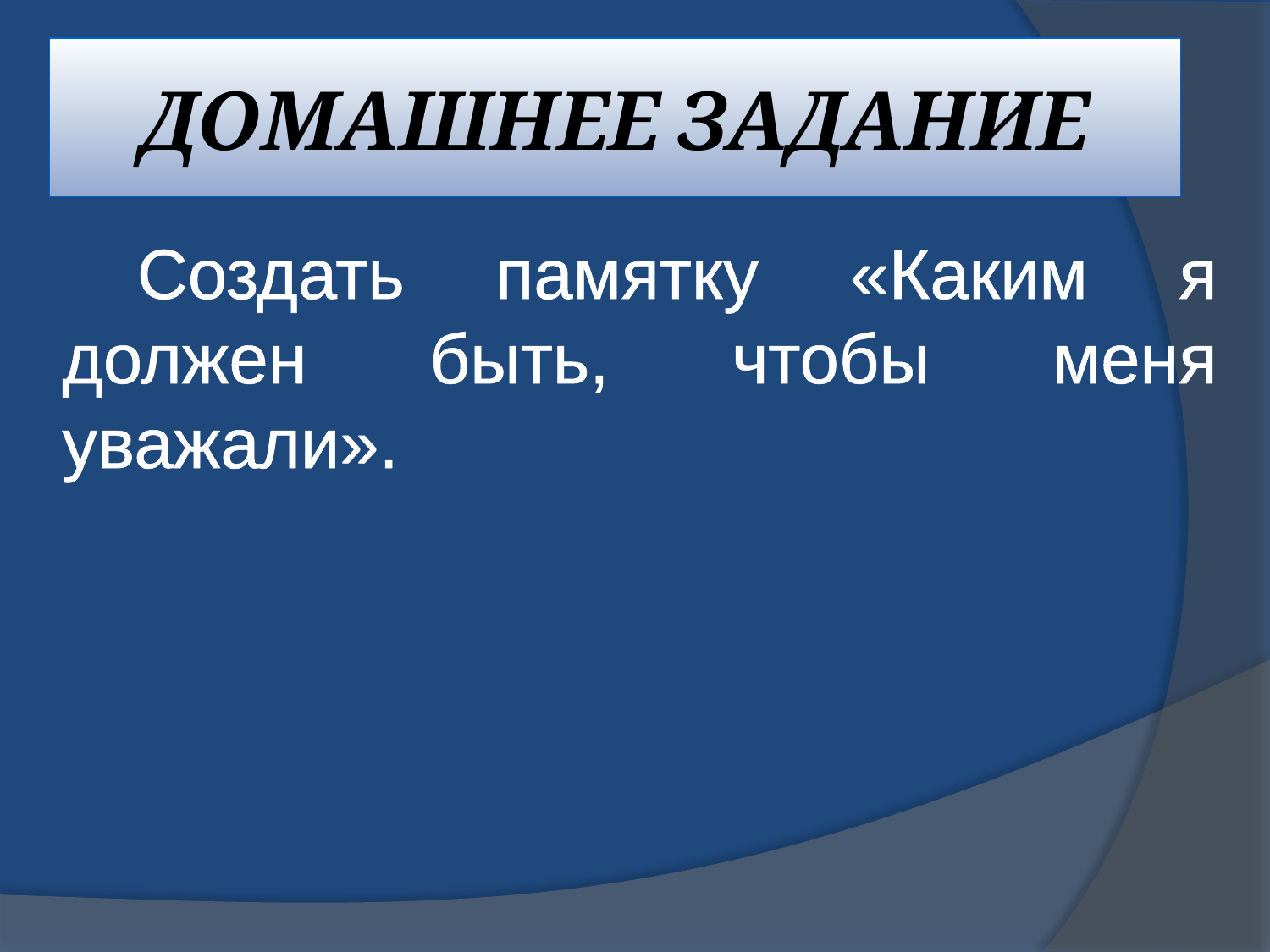

# ДОМАШНЕЕ ЗАДАНИЕ
Создать памятку «Каким я должен быть, чтобы меня уважали».